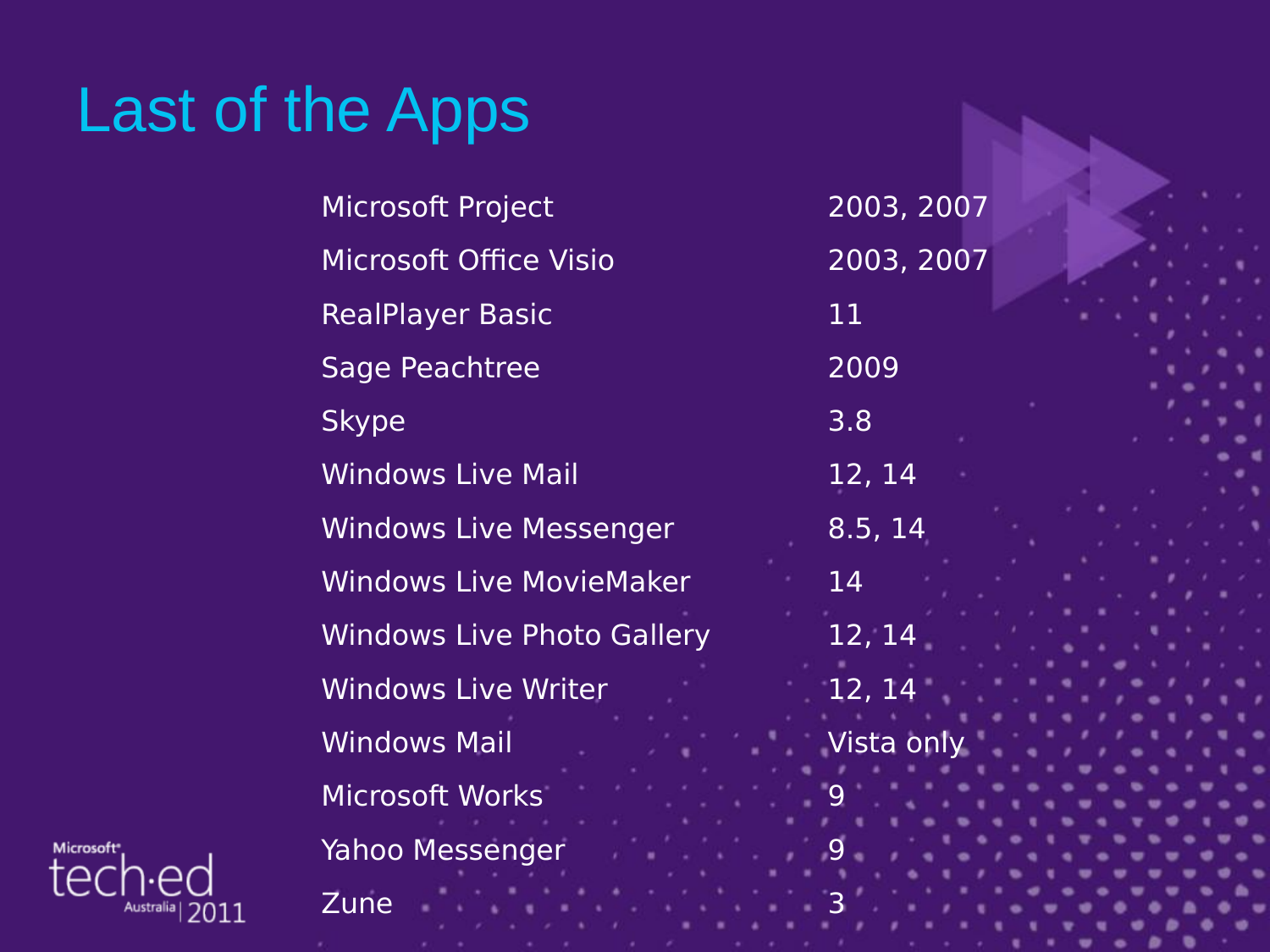

# Last of the Apps
| Microsoft Project | 2003, 2007 |
| --- | --- |
| Microsoft Office Visio | 2003, 2007 |
| RealPlayer Basic | 11 |
| Sage Peachtree | 2009 |
| Skype | 3.8 |
| Windows Live Mail | 12, 14 |
| Windows Live Messenger | 8.5, 14 |
| Windows Live MovieMaker | 14 |
| Windows Live Photo Gallery | 12, 14 |
| Windows Live Writer | 12, 14 |
| Windows Mail | Vista only |
| Microsoft Works | 9 |
| Yahoo Messenger | 9 |
| Zune | 3 |